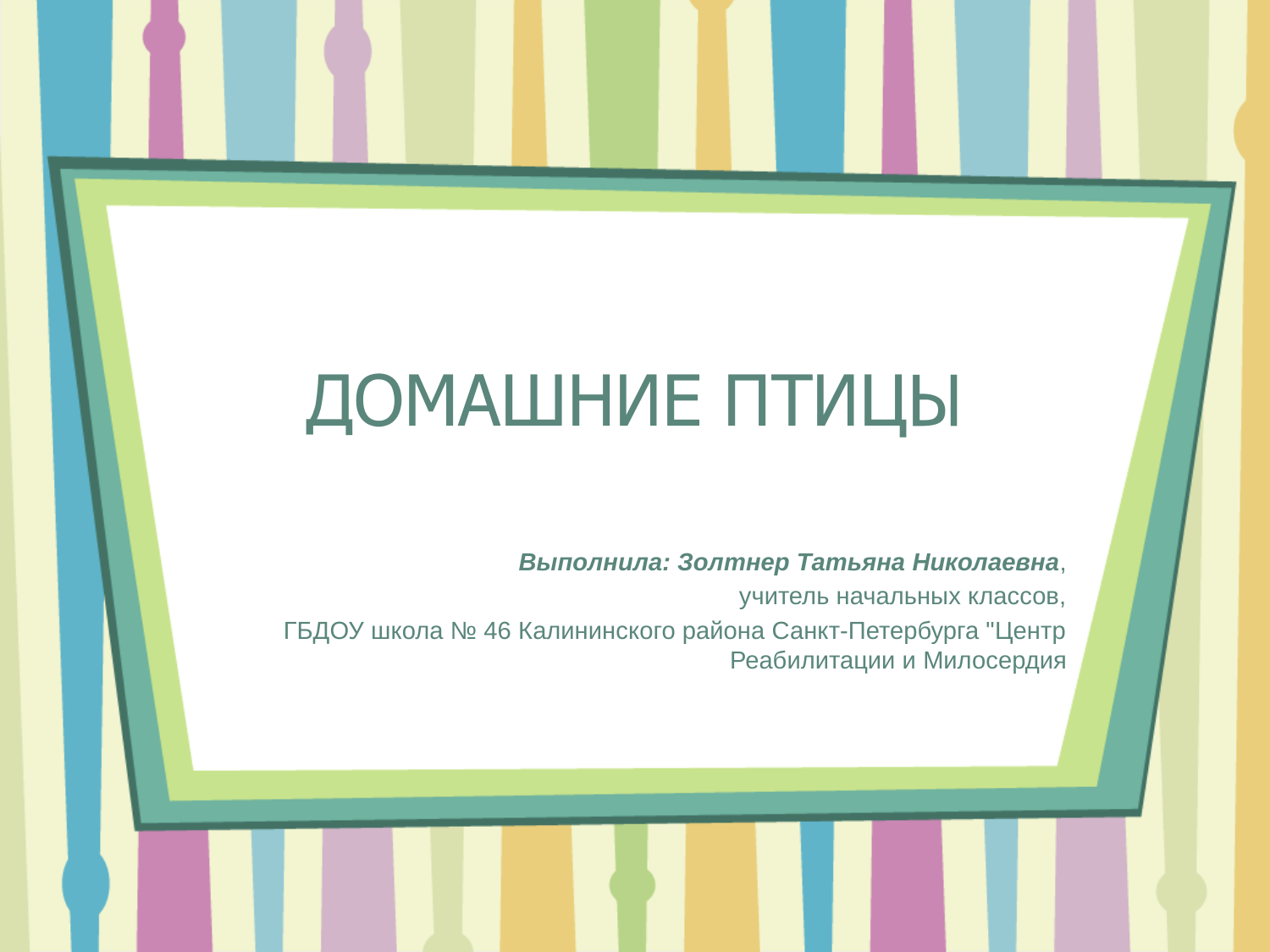

# ДОМАШНИЕ ПТИЦЫ
Выполнила: Золтнер Татьяна Николаевна,
учитель начальных классов,
ГБДОУ школа № 46 Калининского района Санкт-Петербурга "Центр Реабилитации и Милосердия